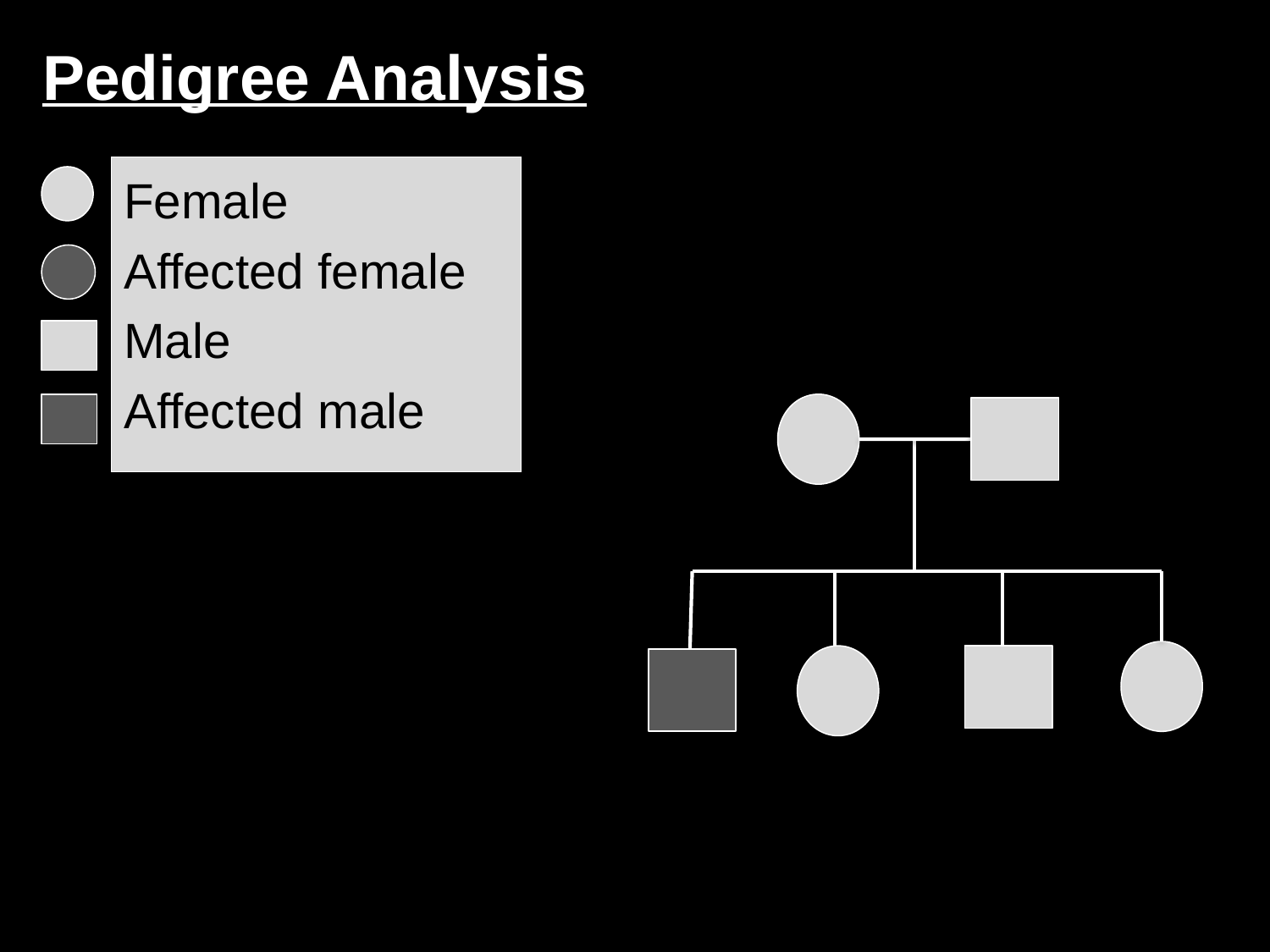

# Pedigree Analysis
Female
Affected female
Male
Affected male